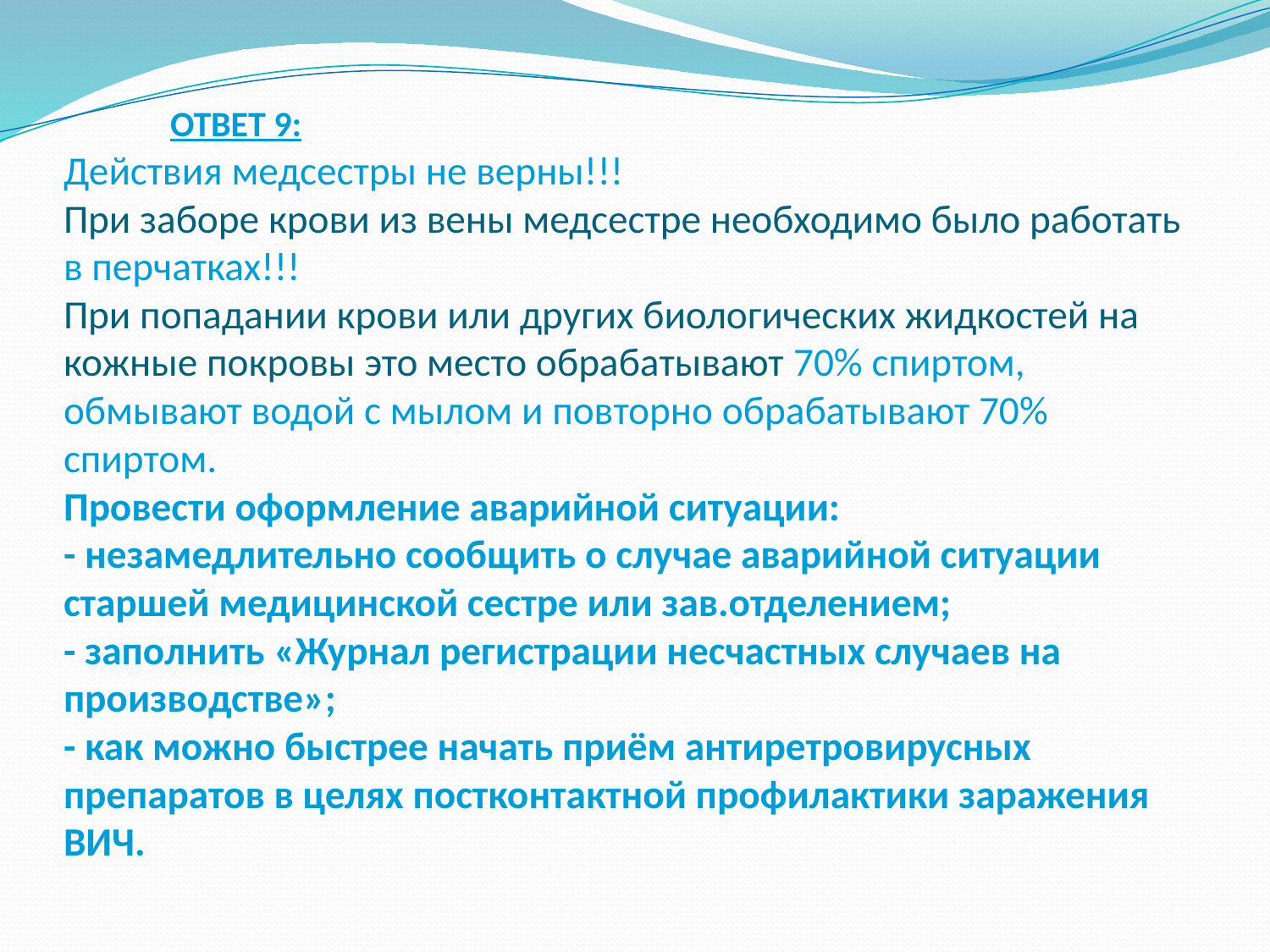

# ОТВЕТ 9: Действия медсестры не верны!!! При заборе крови из вены медсестре необходимо было работать в перчатках!!! При попадании крови или других биологических жидкостей на кожные покровы это место обрабатывают 70% спиртом, обмывают водой с мылом и повторно обрабатывают 70% спиртом. Провести оформление аварийной ситуации: - незамедлительно сообщить о случае аварийной ситуации старшей медицинской сестре или зав.отделением; - заполнить «Журнал регистрации несчастных случаев на производстве»; - как можно быстрее начать приём антиретровирусных препаратов в целях постконтактной профилактики заражения ВИЧ.